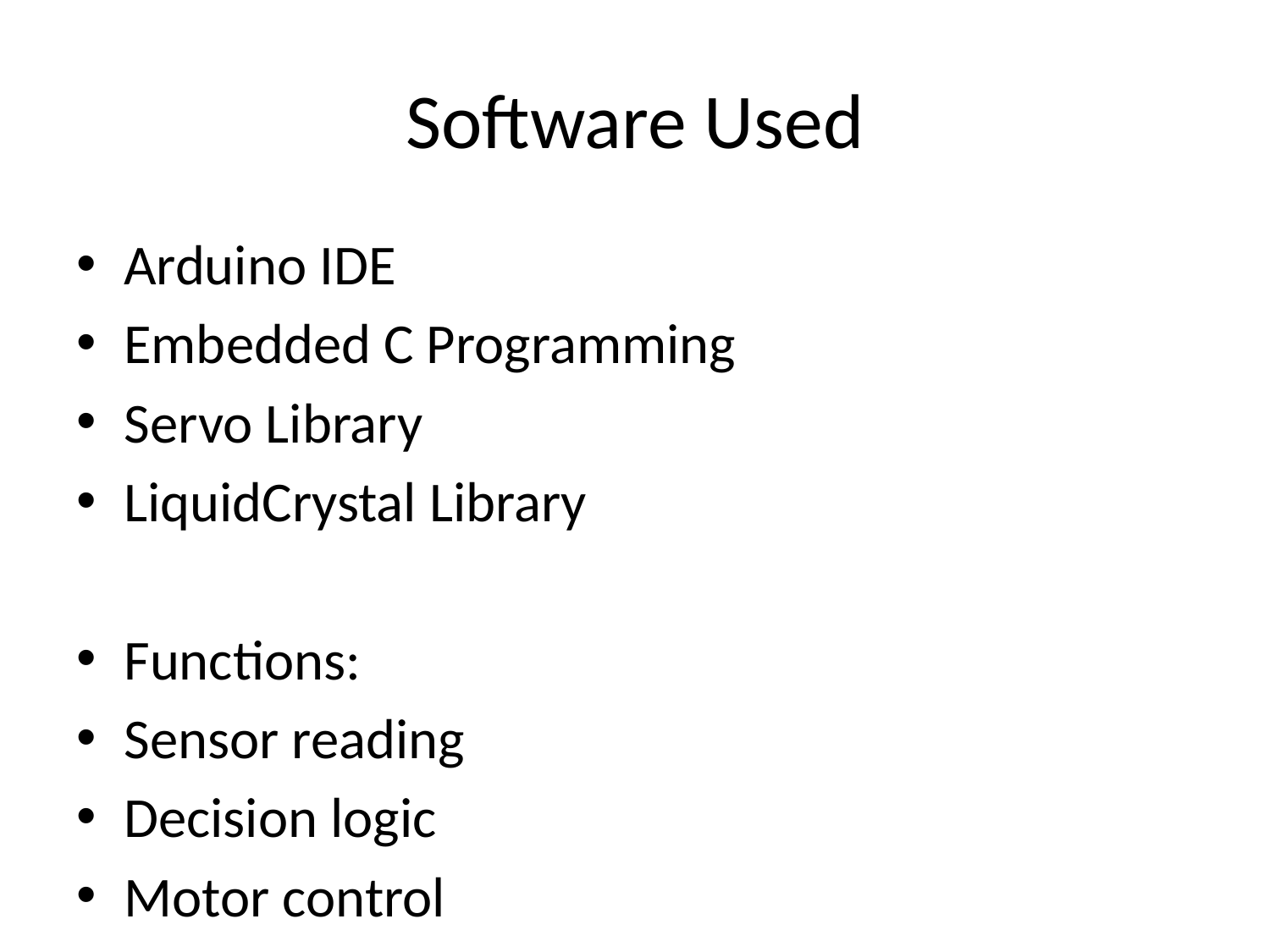

# Software Used
Arduino IDE
Embedded C Programming
Servo Library
LiquidCrystal Library

Functions:
Sensor reading
Decision logic
Motor control
Display handling
Alert triggering.